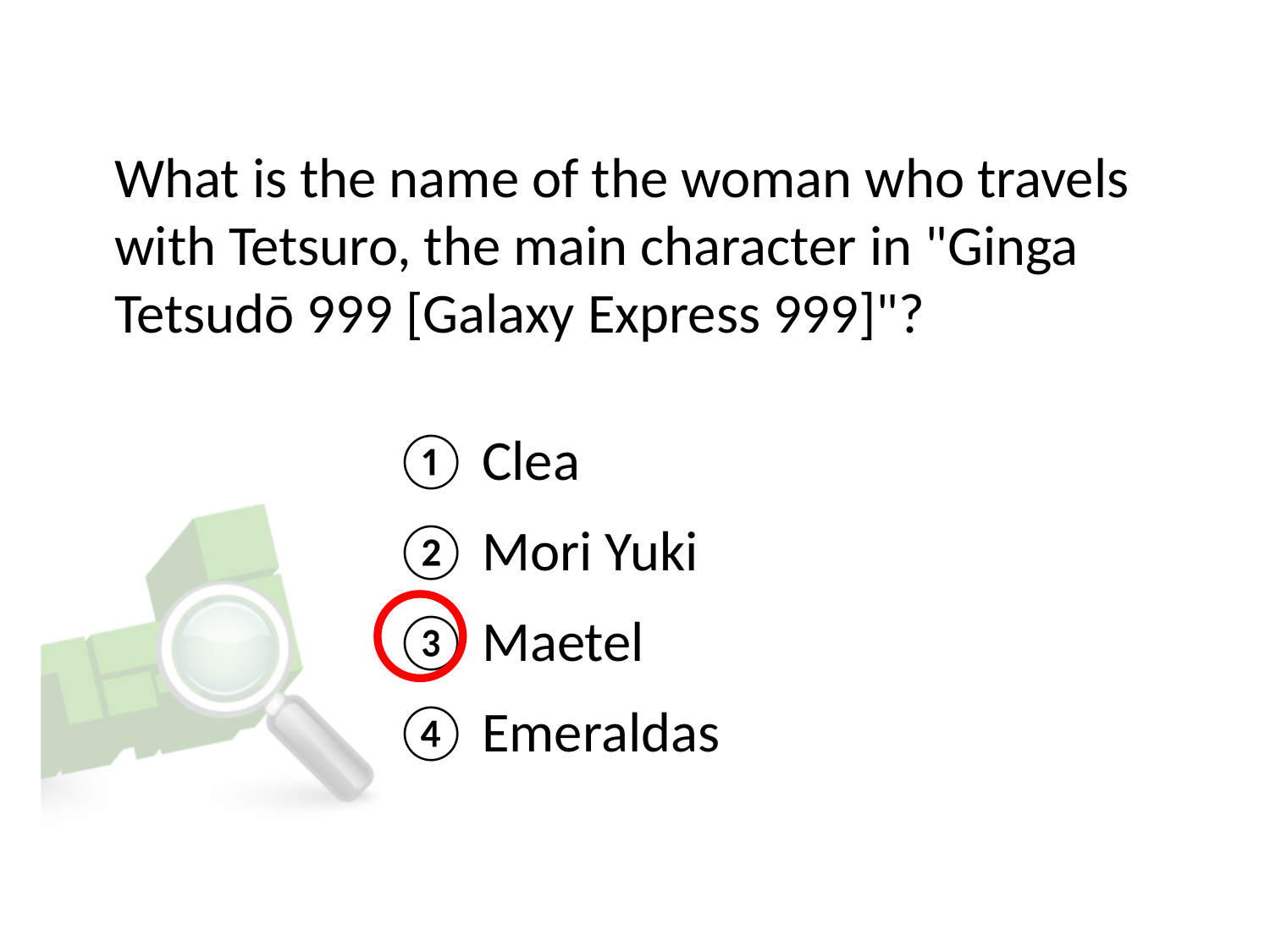

# What is the name of the woman who travels with Tetsuro, the main character in "Ginga Tetsudō 999 [Galaxy Express 999]"?
① Clea
② Mori Yuki
③ Maetel
④ Emeraldas